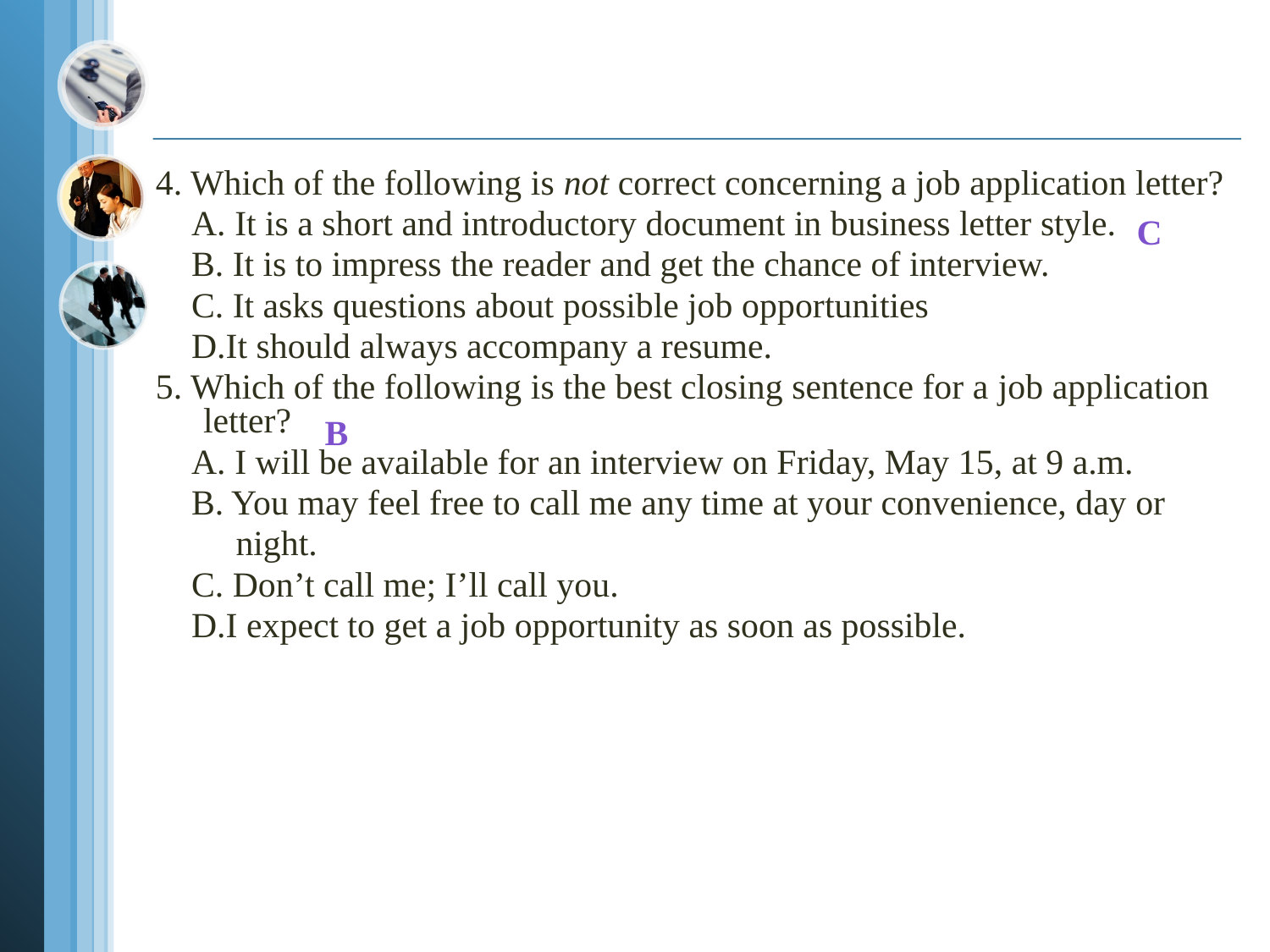

#
4. Which of the following is not correct concerning a job application letter?
    A. It is a short and introductory document in business letter style.
    B. It is to impress the reader and get the chance of interview.
    C. It asks questions about possible job opportunities
    D.It should always accompany a resume.
5. Which of the following is the best closing sentence for a job application letter?
    A. I will be available for an interview on Friday, May 15, at 9 a.m.
    B. You may feel free to call me any time at your convenience, day or
         night.
    C. Don’t call me; I’ll call you.
    D.I expect to get a job opportunity as soon as possible.
 C
 B